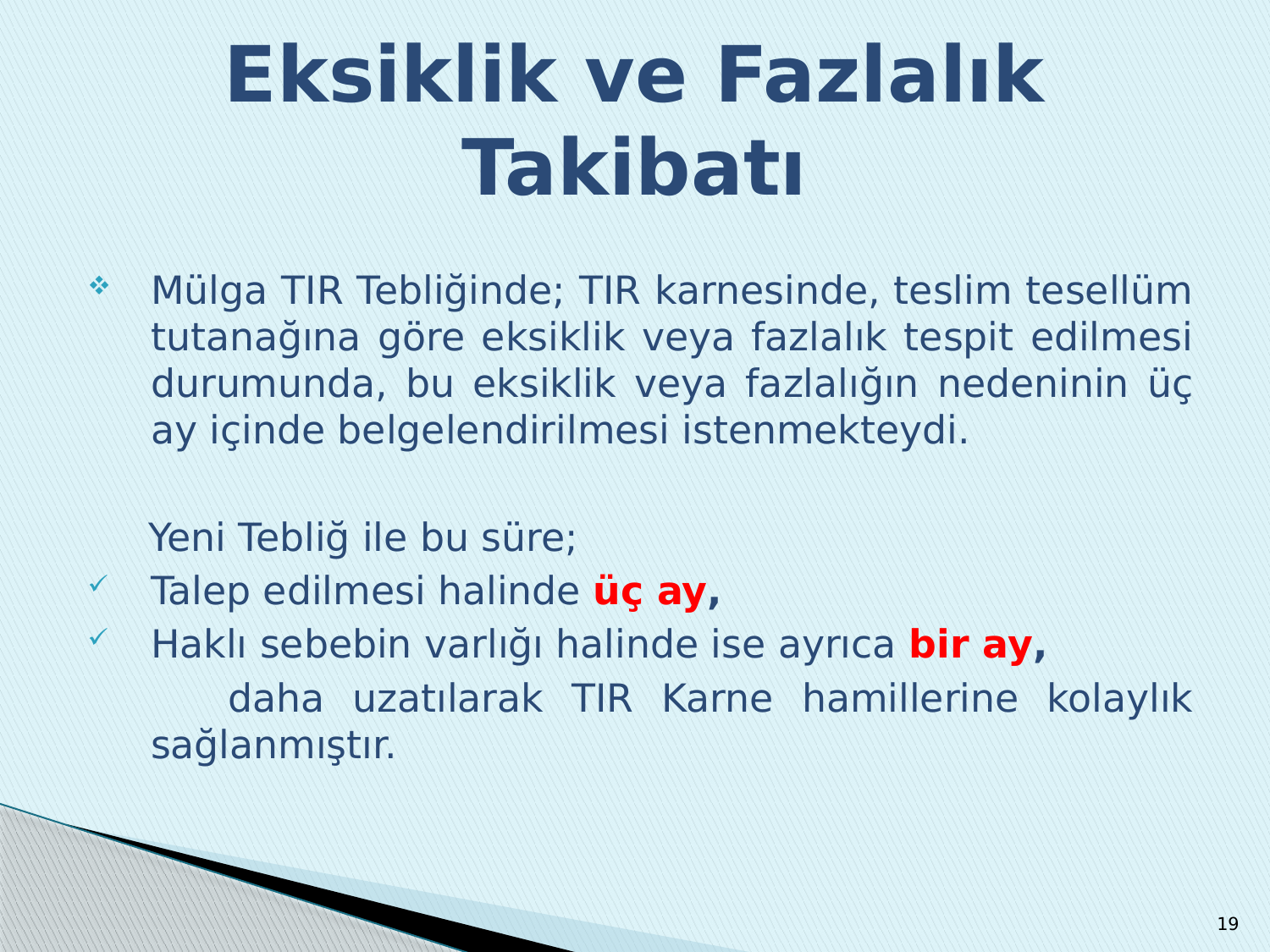

# Eksiklik ve Fazlalık Takibatı

Mülga TIR Tebliğinde; TIR karnesinde, teslim tesellüm tutanağına göre eksiklik veya fazlalık tespit edilmesi durumunda, bu eksiklik veya fazlalığın nedeninin üç ay içinde belgelendirilmesi istenmekteydi.

     Yeni Tebliğ ile bu süre;
Talep edilmesi halinde üç ay,
Haklı sebebin varlığı halinde ise ayrıca bir ay,
     daha uzatılarak TIR Karne hamillerine kolaylık sağlanmıştır.
19